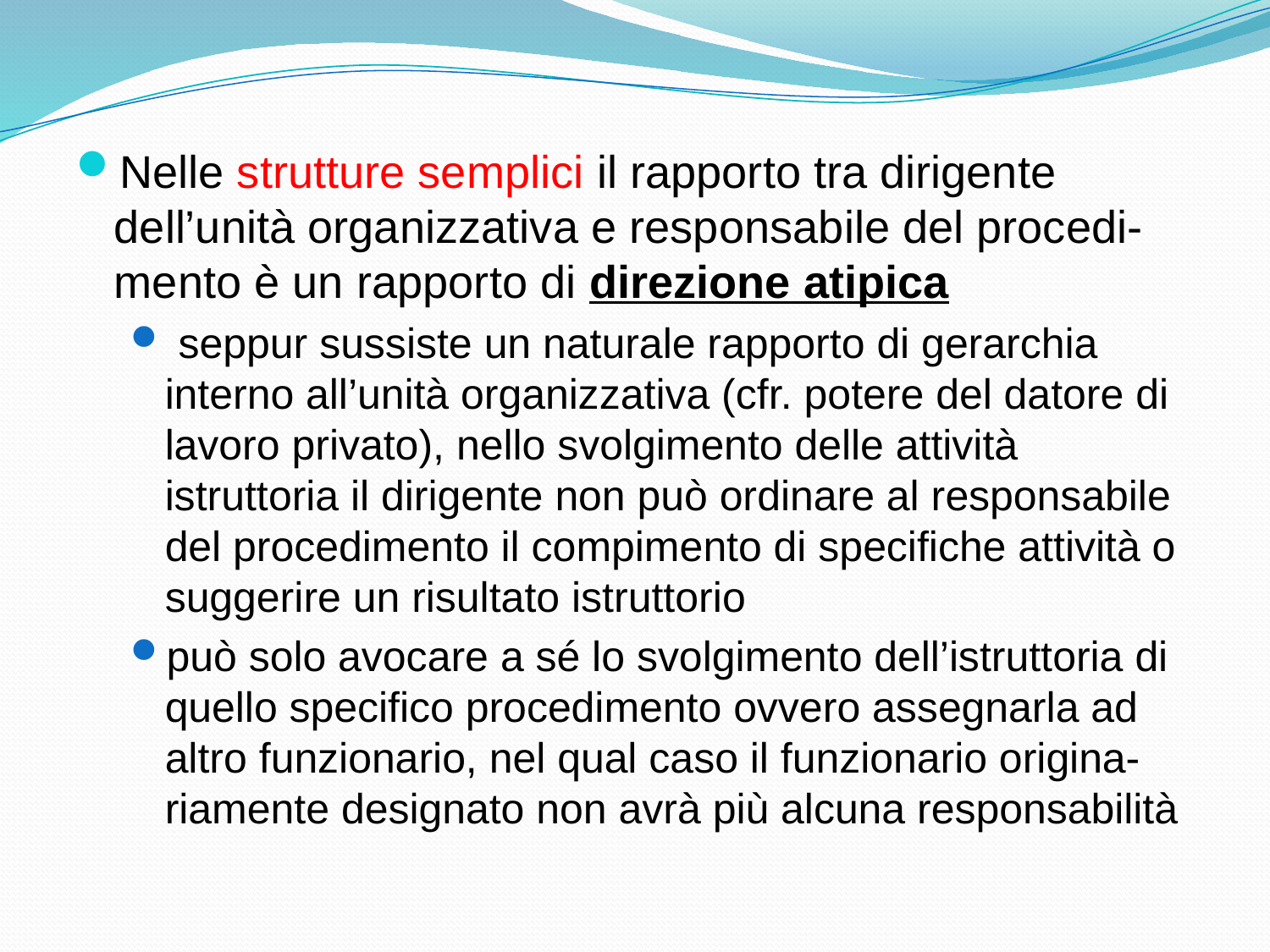

Nelle strutture semplici il rapporto tra dirigente dell’unità organizzativa e responsabile del procedi-mento è un rapporto di direzione atipica
 seppur sussiste un naturale rapporto di gerarchia interno all’unità organizzativa (cfr. potere del datore di lavoro privato), nello svolgimento delle attività istruttoria il dirigente non può ordinare al responsabile del procedimento il compimento di specifiche attività o suggerire un risultato istruttorio
può solo avocare a sé lo svolgimento dell’istruttoria di quello specifico procedimento ovvero assegnarla ad altro funzionario, nel qual caso il funzionario origina-riamente designato non avrà più alcuna responsabilità